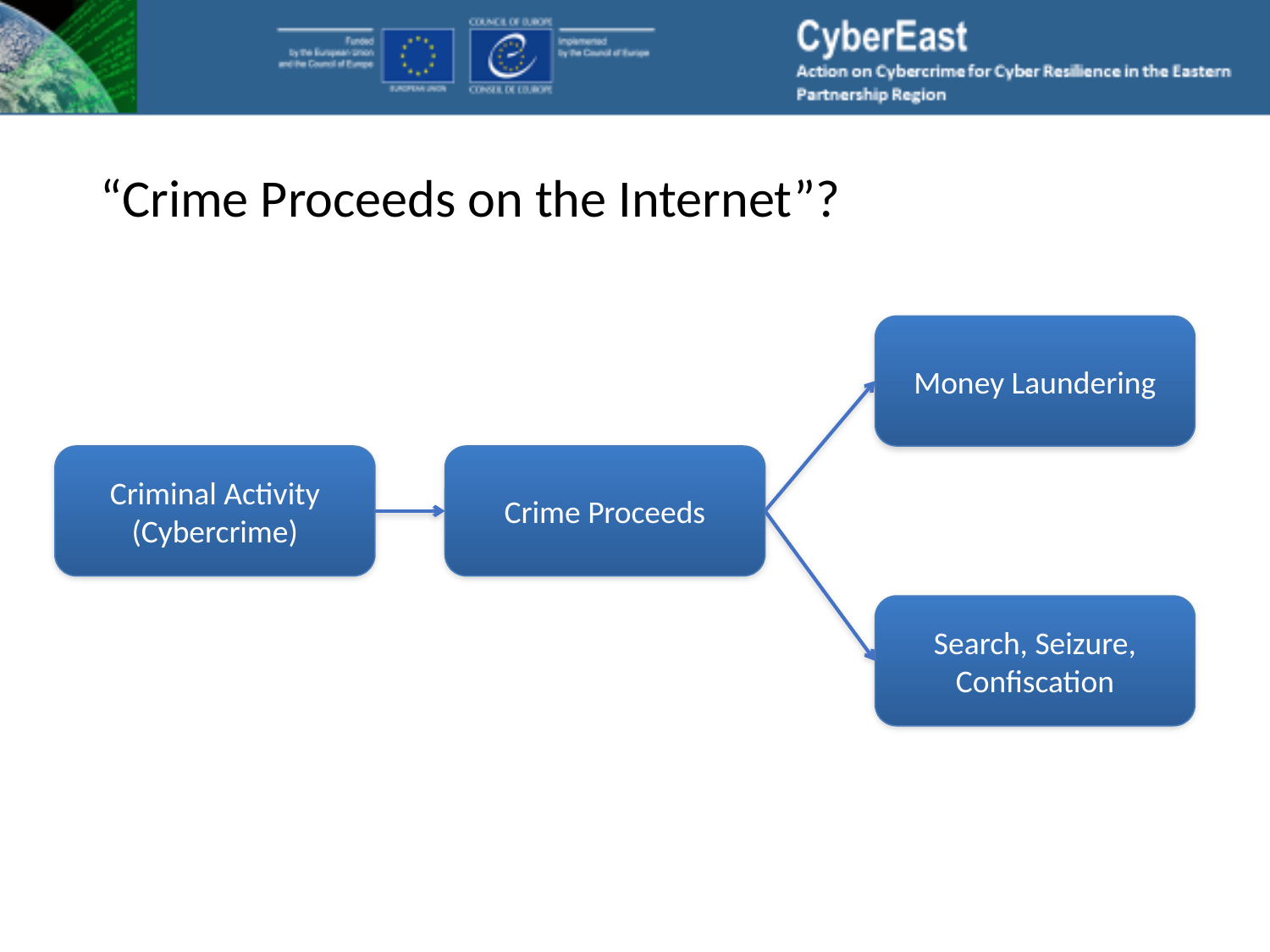

# “Crime Proceeds on the Internet”?
Money Laundering
Criminal Activity
(Cybercrime)
Crime Proceeds
Search, Seizure, Confiscation